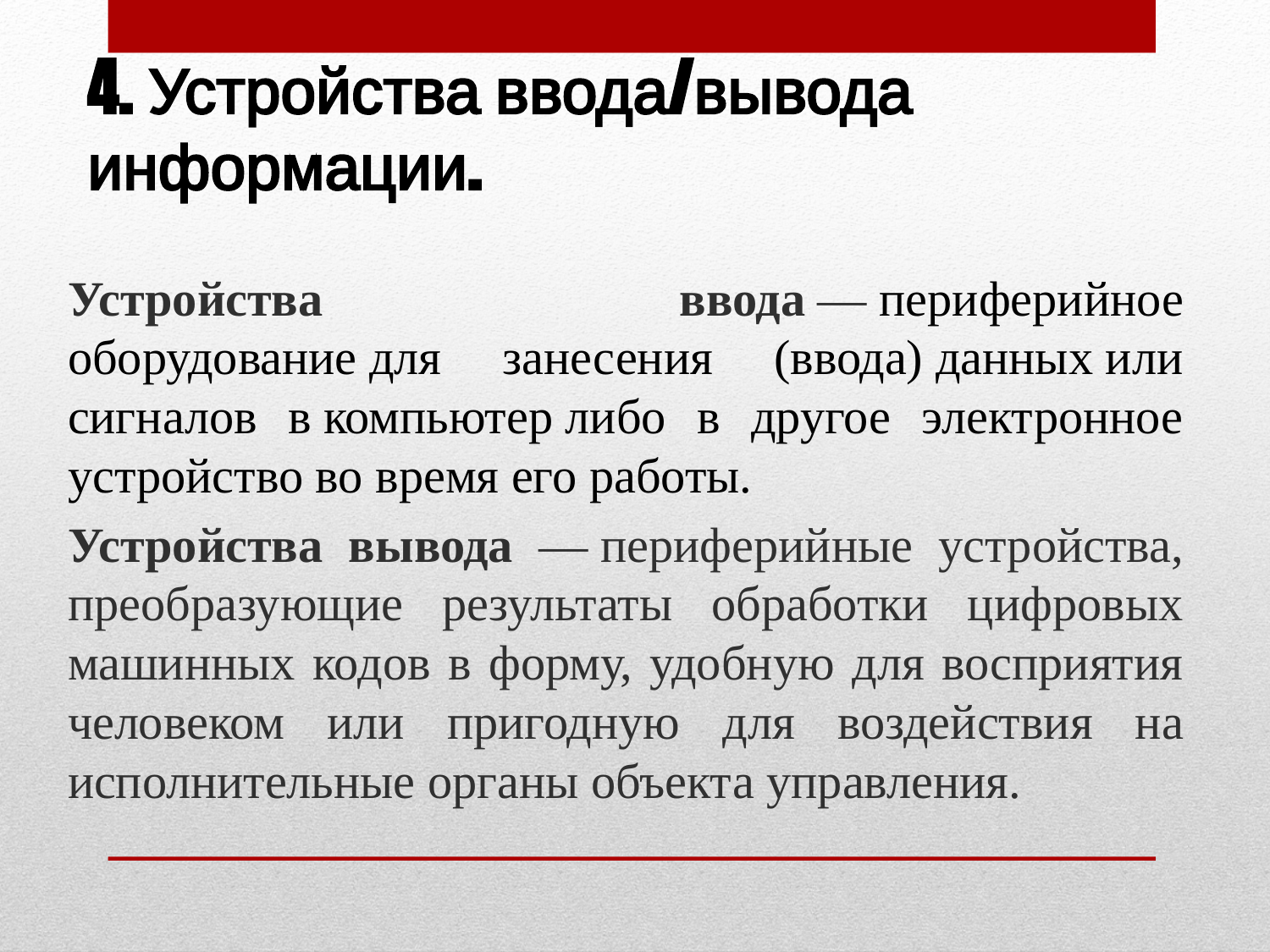

# 4. Устройства ввода/вывода информации.
Устройства ввода — периферийное оборудование для занесения (ввода) данных или сигналов в компьютер либо в другое электронное устройство во время его работы.
Устройства вывода — периферийные устройства, преобразующие результаты обработки цифровых машинных кодов в форму, удобную для восприятия человеком или пригодную для воздействия на исполнительные органы объекта управления.